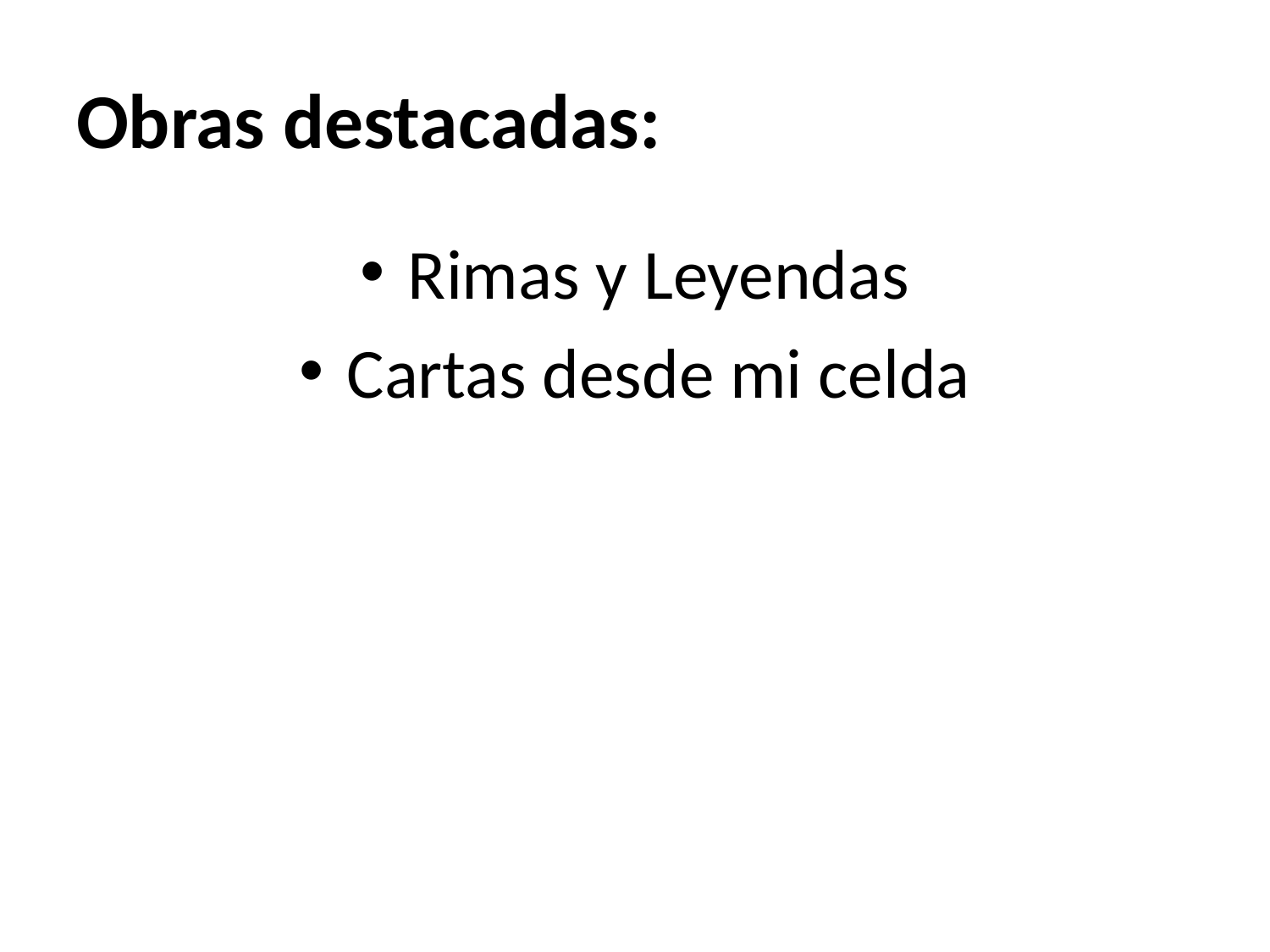

# Obras destacadas:
Rimas y Leyendas
Cartas desde mi celda